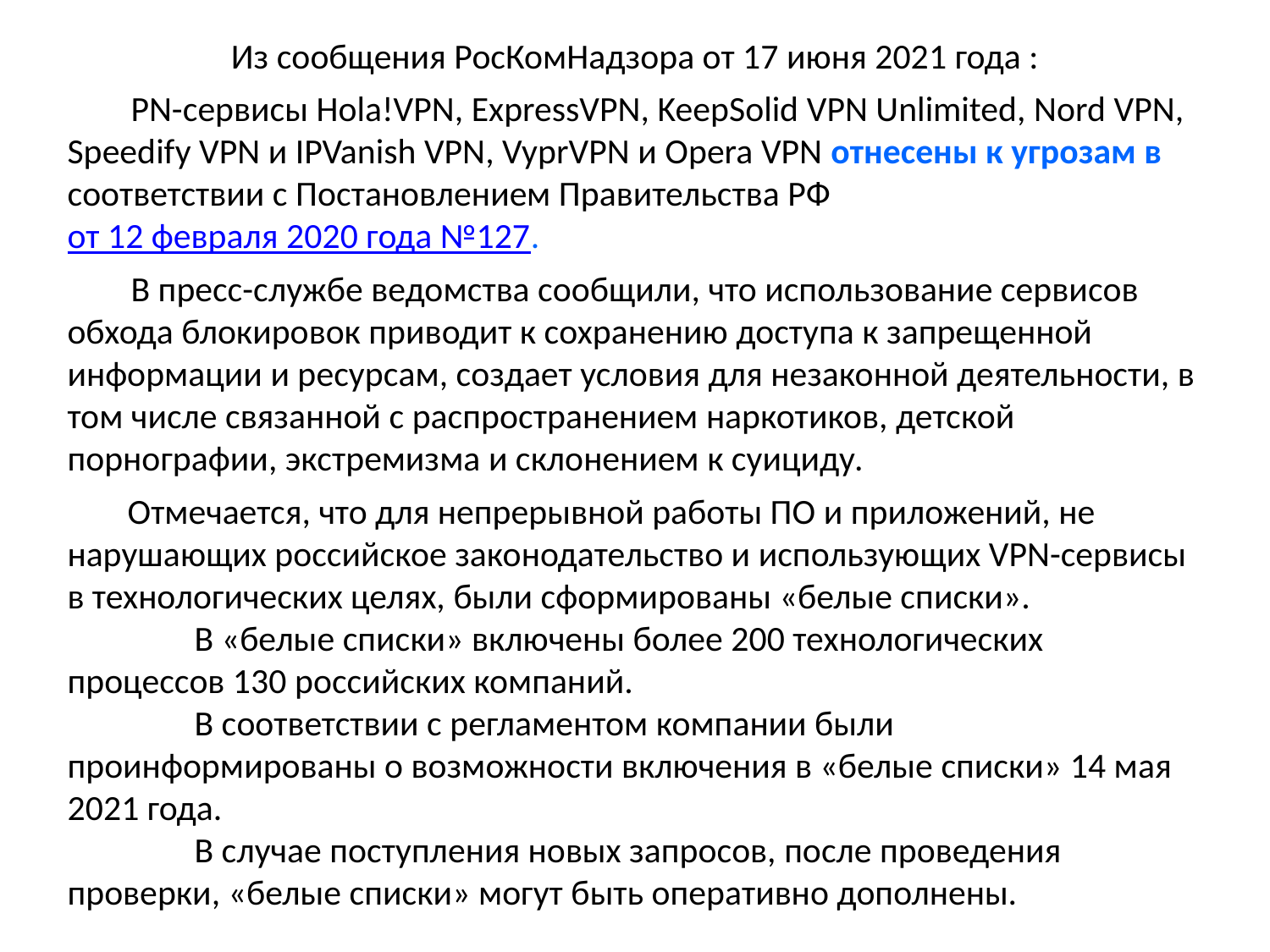

Из сообщения РосКомНадзора от 17 июня 2021 года :
PN-сервисы Hola!VPN, ExpressVPN, KeepSolid VPN Unlimited, Nord VPN, Speedify VPN и IPVanish VPN, VyprVPN и Opera VPN отнесены к угрозам в соответствии с Постановлением Правительства РФ от 12 февраля 2020 года №127.
В пресс-службе ведомства сообщили, что использование сервисов обхода блокировок приводит к сохранению доступа к запрещенной информации и ресурсам, создает условия для незаконной деятельности, в том числе связанной с распространением наркотиков, детской порнографии, экстремизма и склонением к суициду.
Отмечается, что для непрерывной работы ПО и приложений, не нарушающих российское законодательство и использующих VPN-сервисы в технологических целях, были сформированы «белые списки».
	В «белые списки» включены более 200 технологических процессов 130 российских компаний.
	В соответствии с регламентом компании были проинформированы о возможности включения в «белые списки» 14 мая 2021 года.
	В случае поступления новых запросов, после проведения проверки, «белые списки» могут быть оперативно дополнены.